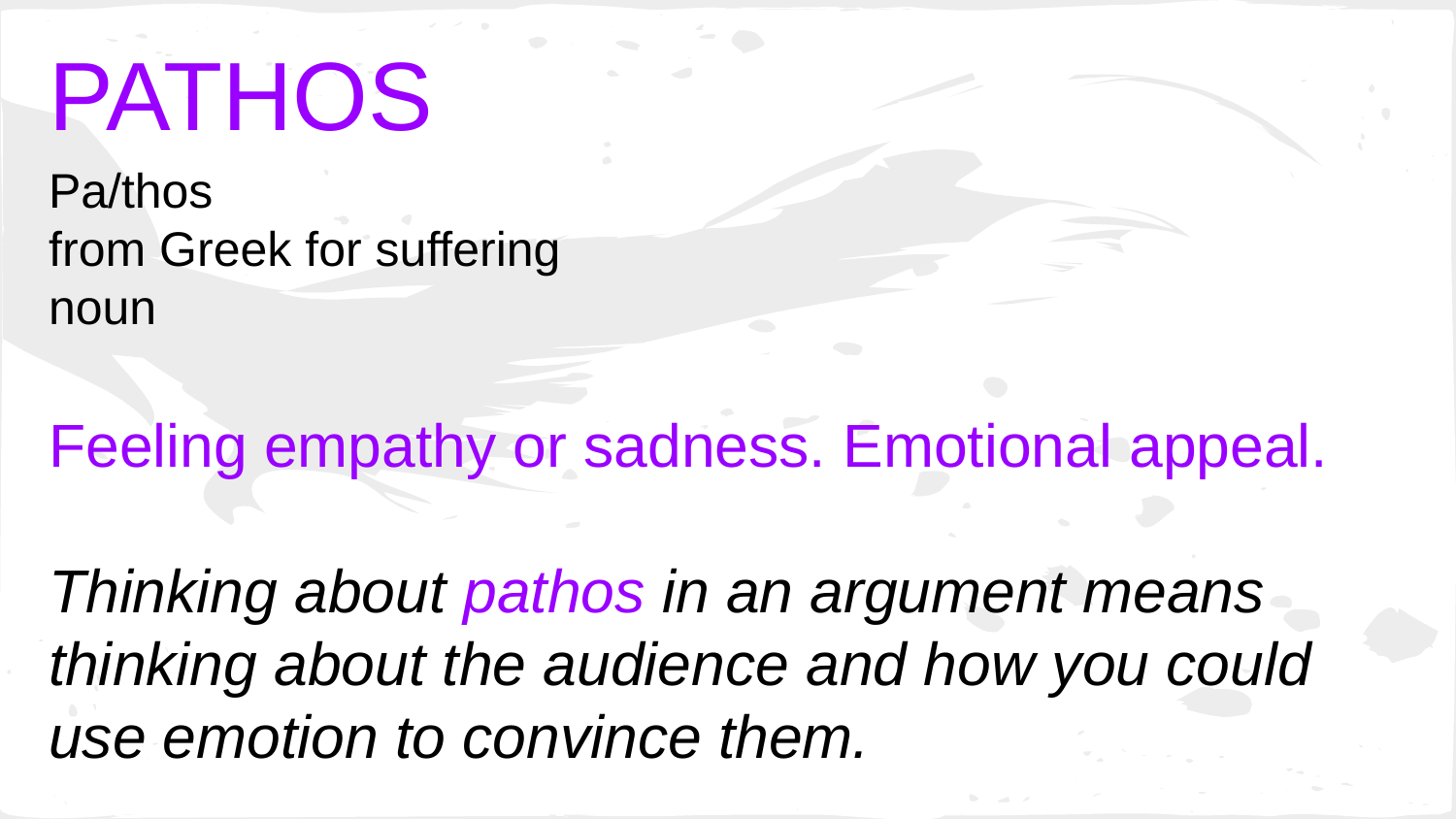

# PATHOS
Pa/thos
from Greek for suffering
noun

Feeling empathy or sadness. Emotional appeal.

Thinking about pathos in an argument means thinking about the audience and how you could use emotion to convince them.